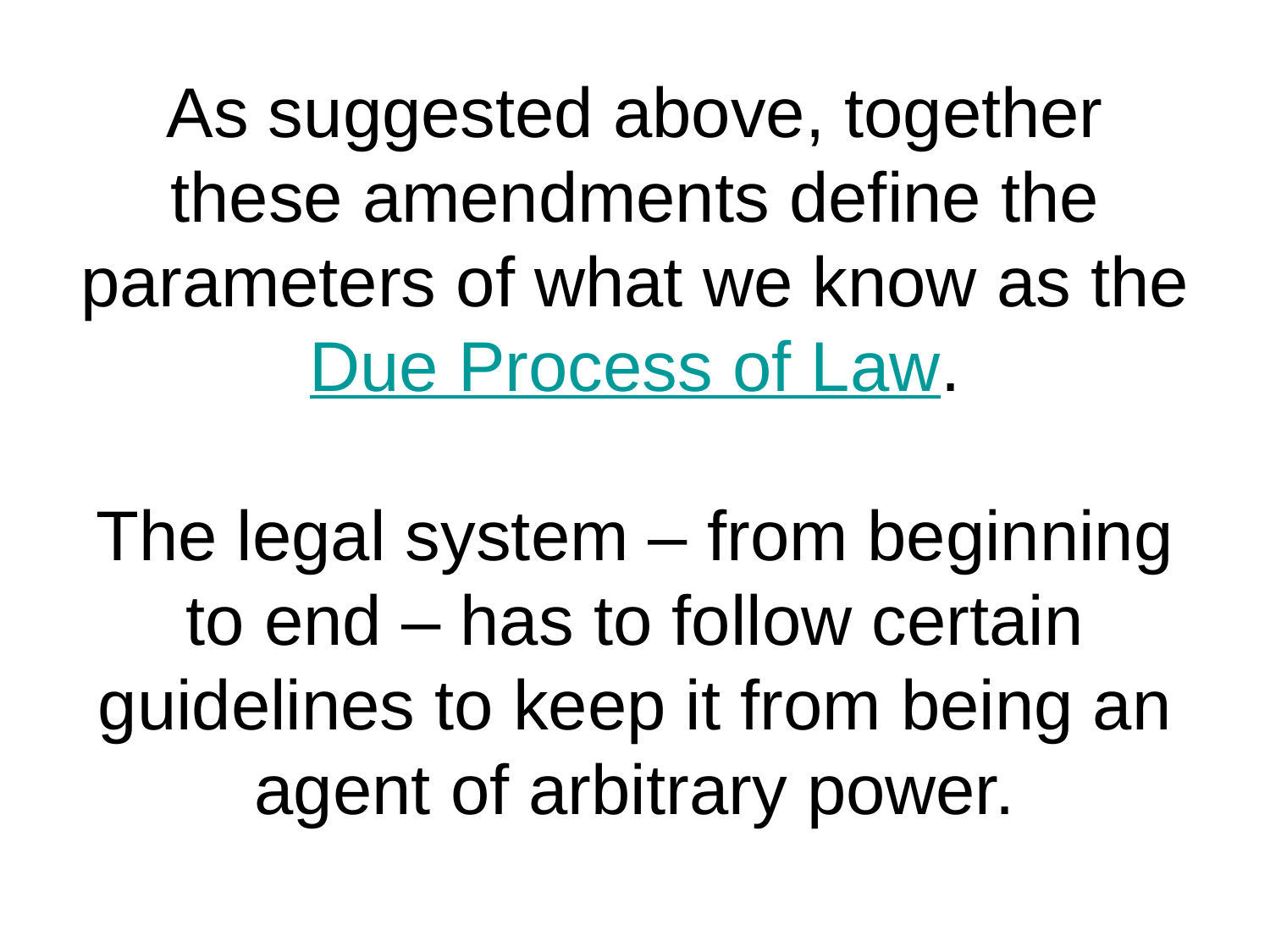

# As suggested above, together these amendments define the parameters of what we know as the Due Process of Law. The legal system – from beginning to end – has to follow certain guidelines to keep it from being an agent of arbitrary power.